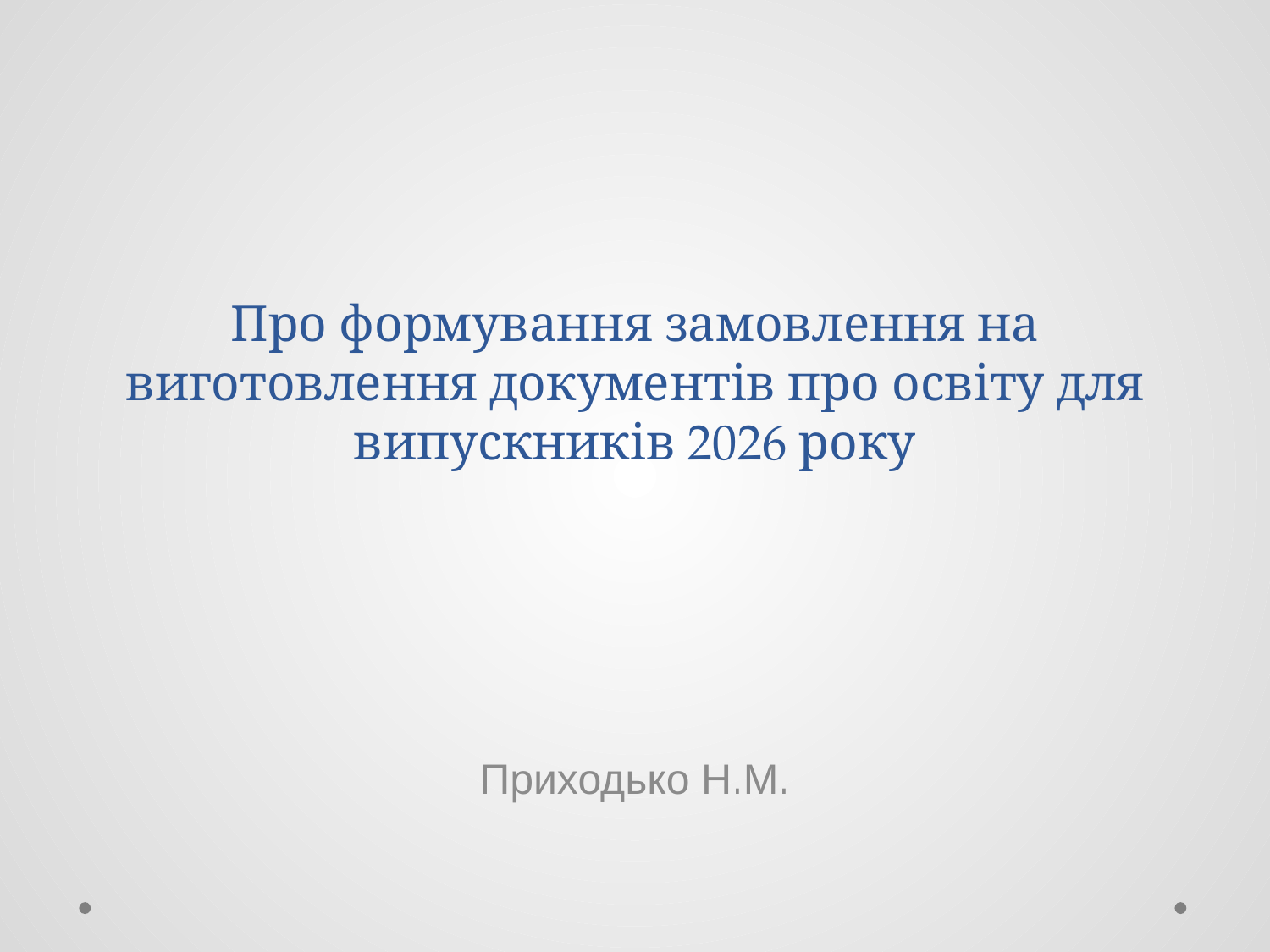

# Про формування замовлення на виготовлення документів про освіту для випускників 2026 року
Приходько Н.М.